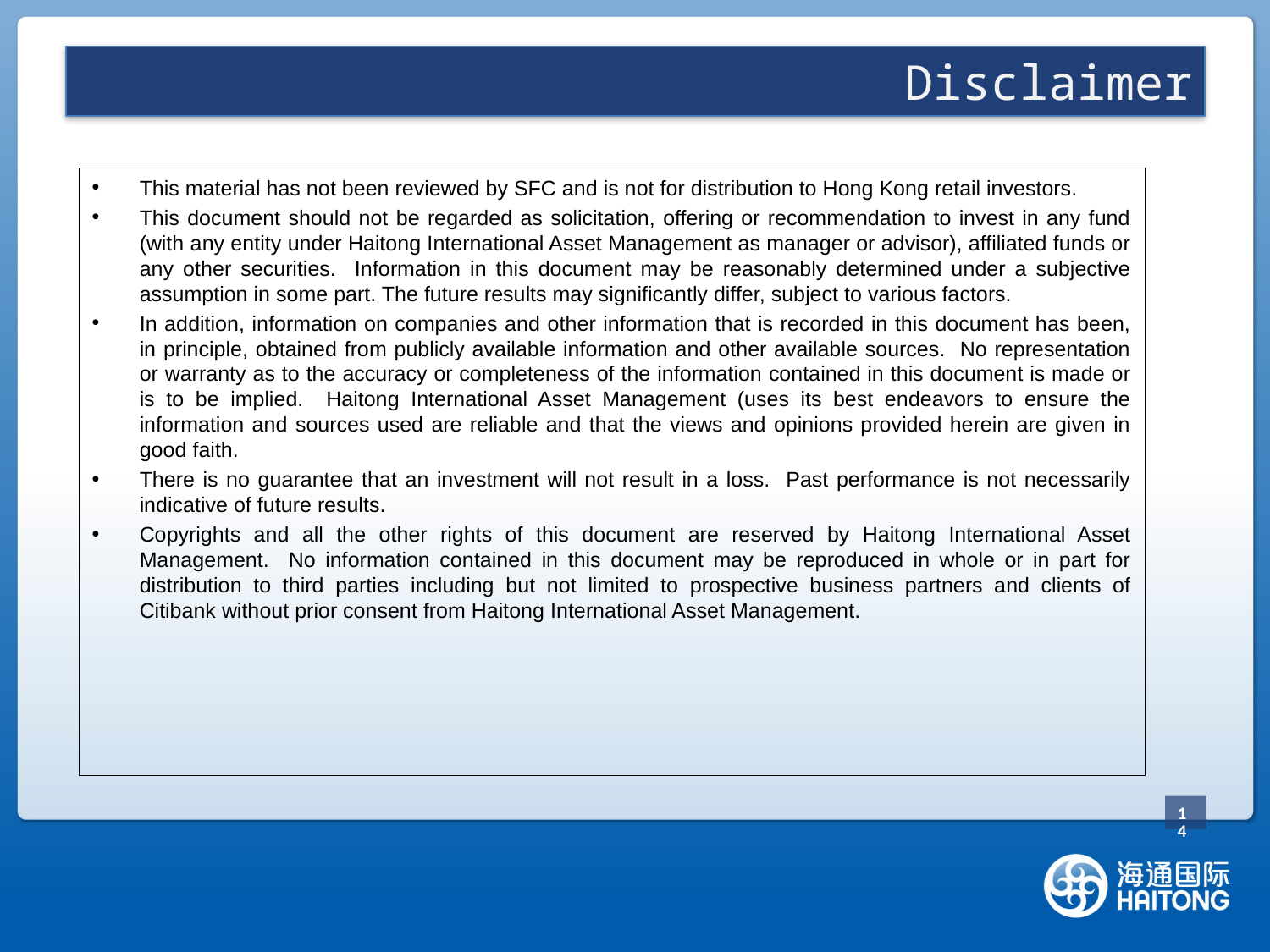

#
Disclaimer
This material has not been reviewed by SFC and is not for distribution to Hong Kong retail investors.
This document should not be regarded as solicitation, offering or recommendation to invest in any fund (with any entity under Haitong International Asset Management as manager or advisor), affiliated funds or any other securities.  Information in this document may be reasonably determined under a subjective assumption in some part. The future results may significantly differ, subject to various factors.
In addition, information on companies and other information that is recorded in this document has been, in principle, obtained from publicly available information and other available sources.  No representation or warranty as to the accuracy or completeness of the information contained in this document is made or is to be implied.  Haitong International Asset Management (uses its best endeavors to ensure the information and sources used are reliable and that the views and opinions provided herein are given in good faith.
There is no guarantee that an investment will not result in a loss.  Past performance is not necessarily indicative of future results.
Copyrights and all the other rights of this document are reserved by Haitong International Asset Management.  No information contained in this document may be reproduced in whole or in part for distribution to third parties including but not limited to prospective business partners and clients of Citibank without prior consent from Haitong International Asset Management.